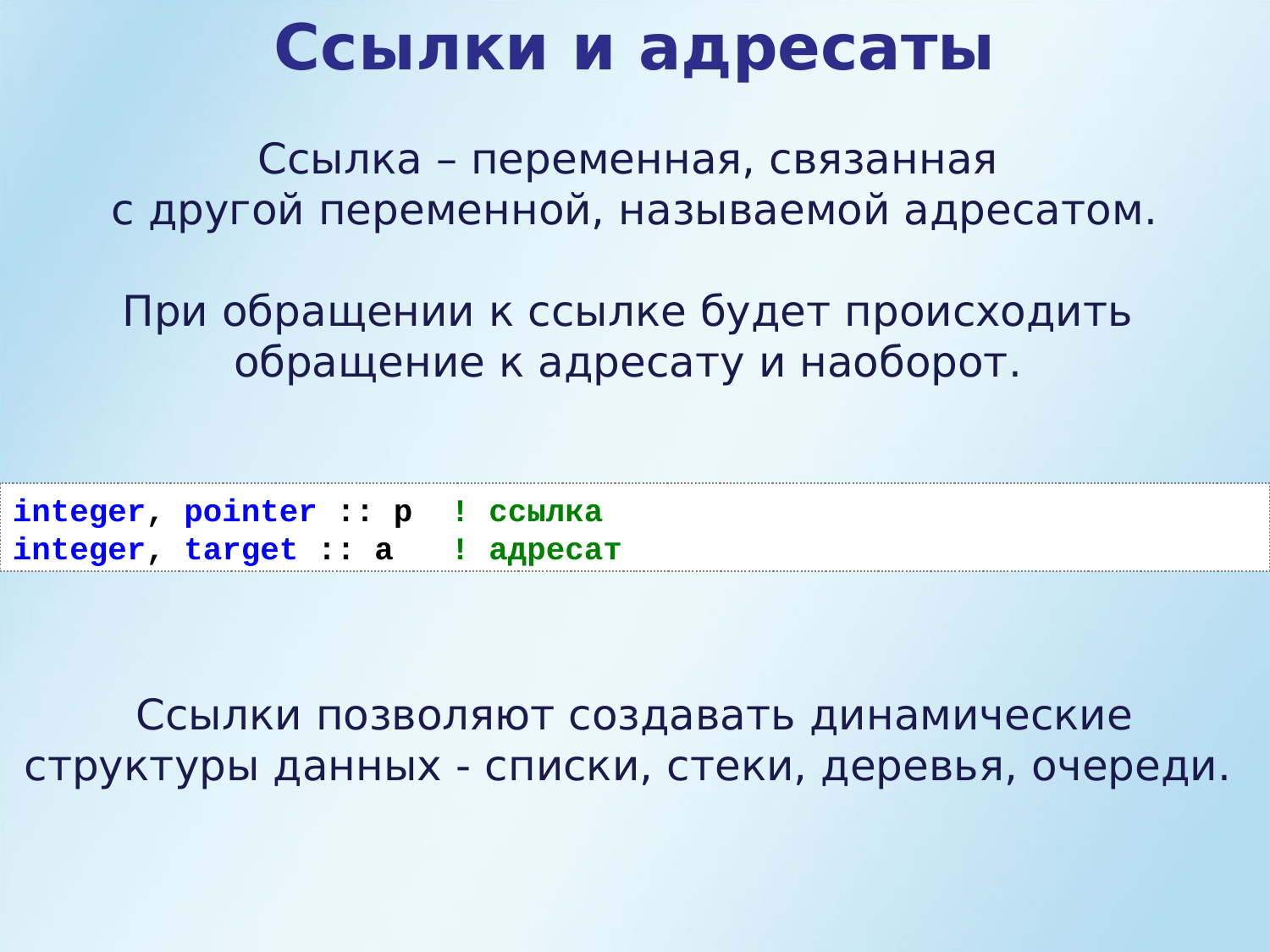

Ссылки и адресаты
Ссылка – переменная, связанная
с другой переменной, называемой адресатом.

При обращении к ссылке будет происходить
обращение к адресату и наоборот.
integer, pointer :: p  ! ссылка
integer, target :: a   ! адресат
Ссылки позволяют создавать динамические структуры данных - списки, стеки, деревья, очереди.